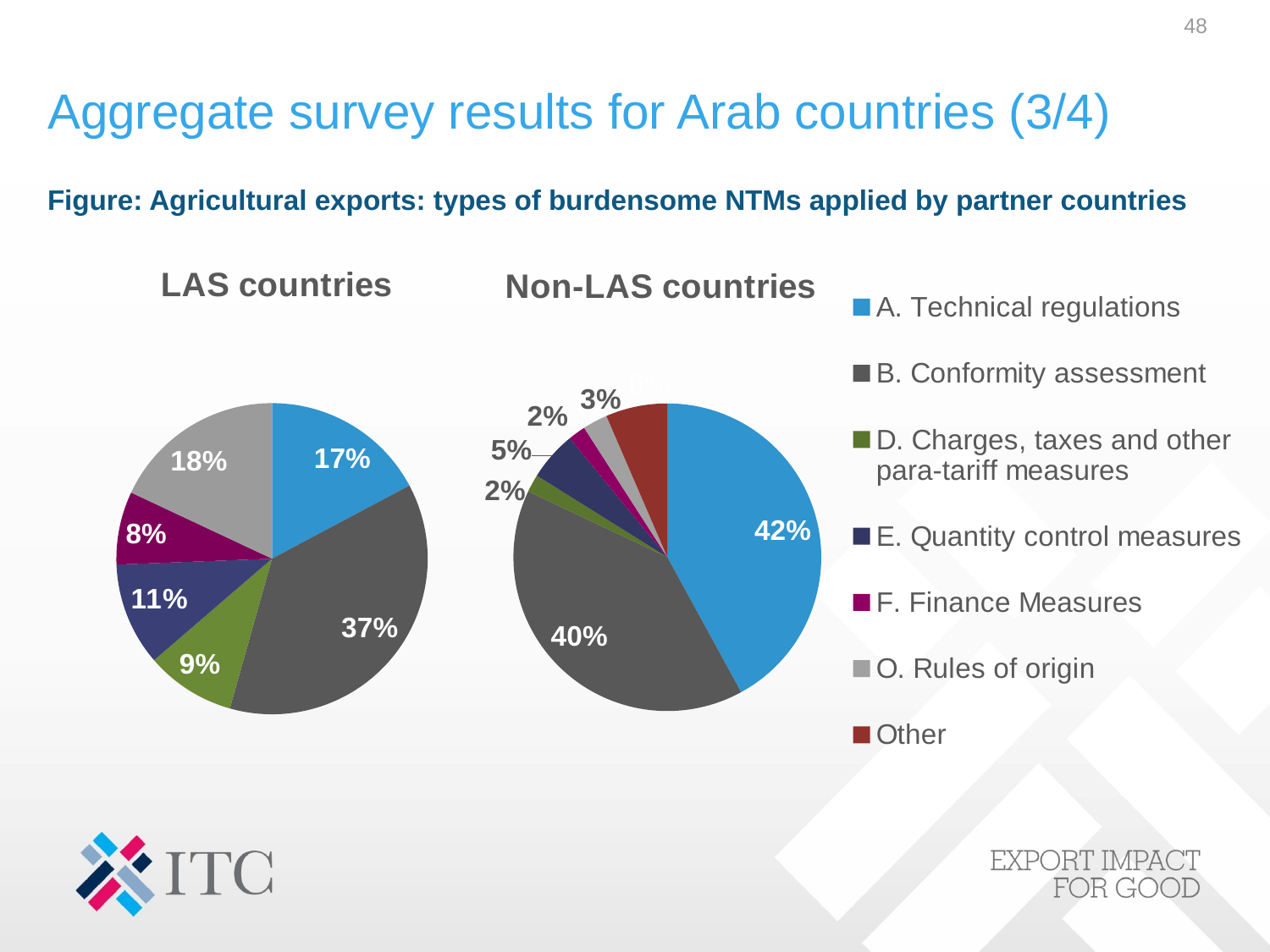

48
# Aggregate survey results for Arab countries (3/4)
Figure: Agricultural exports: types of burdensome NTMs applied by partner countries

### Chart: LAS countries

| Category |  |
|---|---|
| A. Technical regulations | 0.1720624642925157 |
| B. Conformity assessment | 0.37164349647686157 |
| C. Pre-shipment inspection and other formalities | 0.0 |
| D. Charges, taxes and other para-tariff measures | 0.09322033898305128 |
| E. Quantity control measures | 0.10699549292198342 |
| F. Finance Measures | 0.07592204659429949 |
| H. Anti-competitive measures | 0.0 |
| O. Rules of origin | 0.18015616073128926 |

### Chart: Non-LAS countries

| Category |  |
|---|---|
| A. Technical regulations | 0.42038849409436607 |
| B. Conformity assessment | 0.39994833692736104 |
| D. Charges, taxes and other para-tariff measures | 0.018726591760299643 |
| E. Quantity control measures | 0.05162745463198629 |
| F. Finance Measures | 0.018416206261510127 |
| O. Rules of origin | 0.026124112814782625 |
| Other | 0.0647688035096969 |